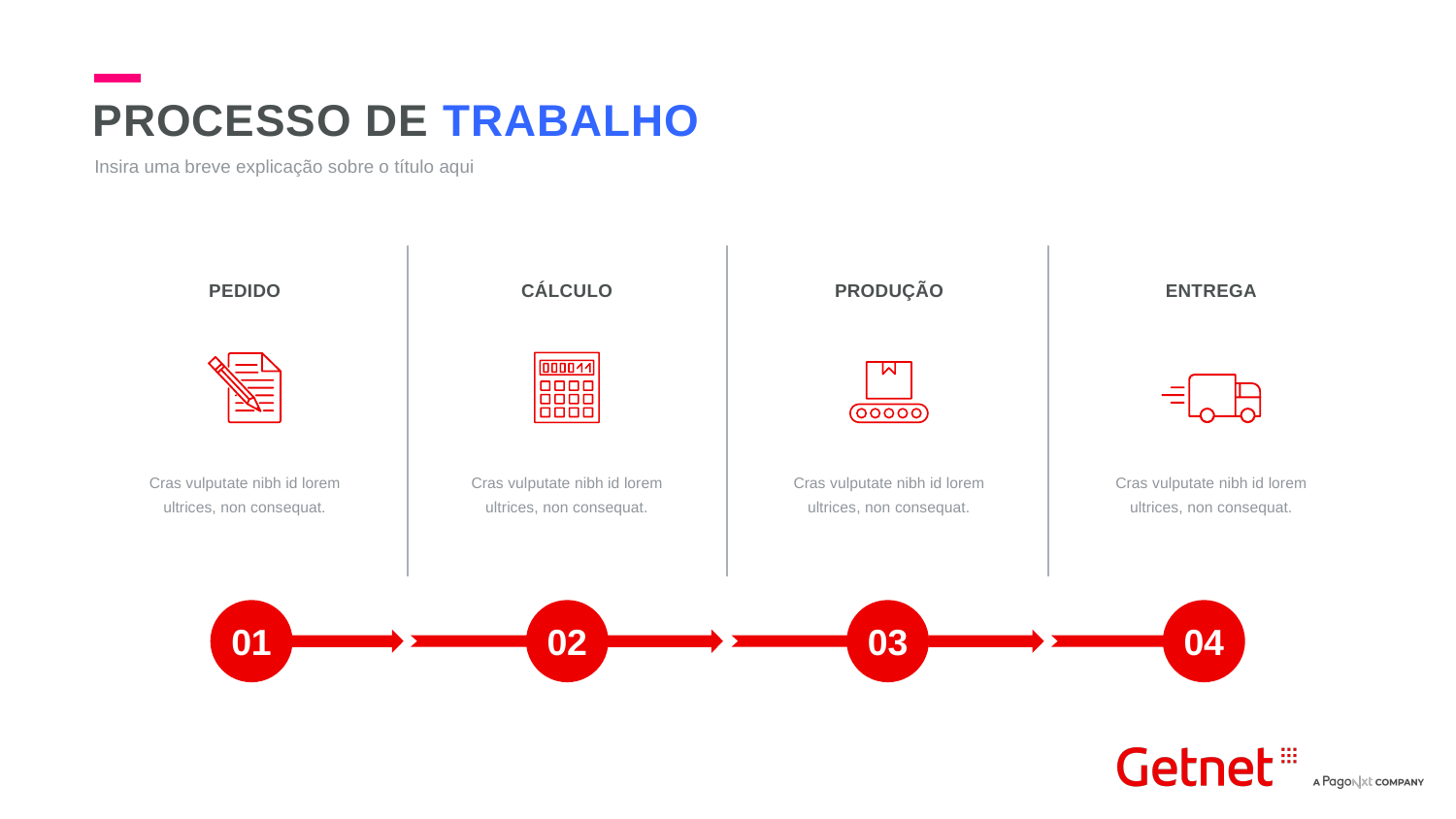

PROCESSO DE TRABALHO
Insira uma breve explicação sobre o título aqui
pedido
cálculo
produção
entrega

Cras vulputate nibh id lorem ultrices, non consequat.
Cras vulputate nibh id lorem ultrices, non consequat.
Cras vulputate nibh id lorem ultrices, non consequat.
Cras vulputate nibh id lorem ultrices, non consequat.

01

02

03

04